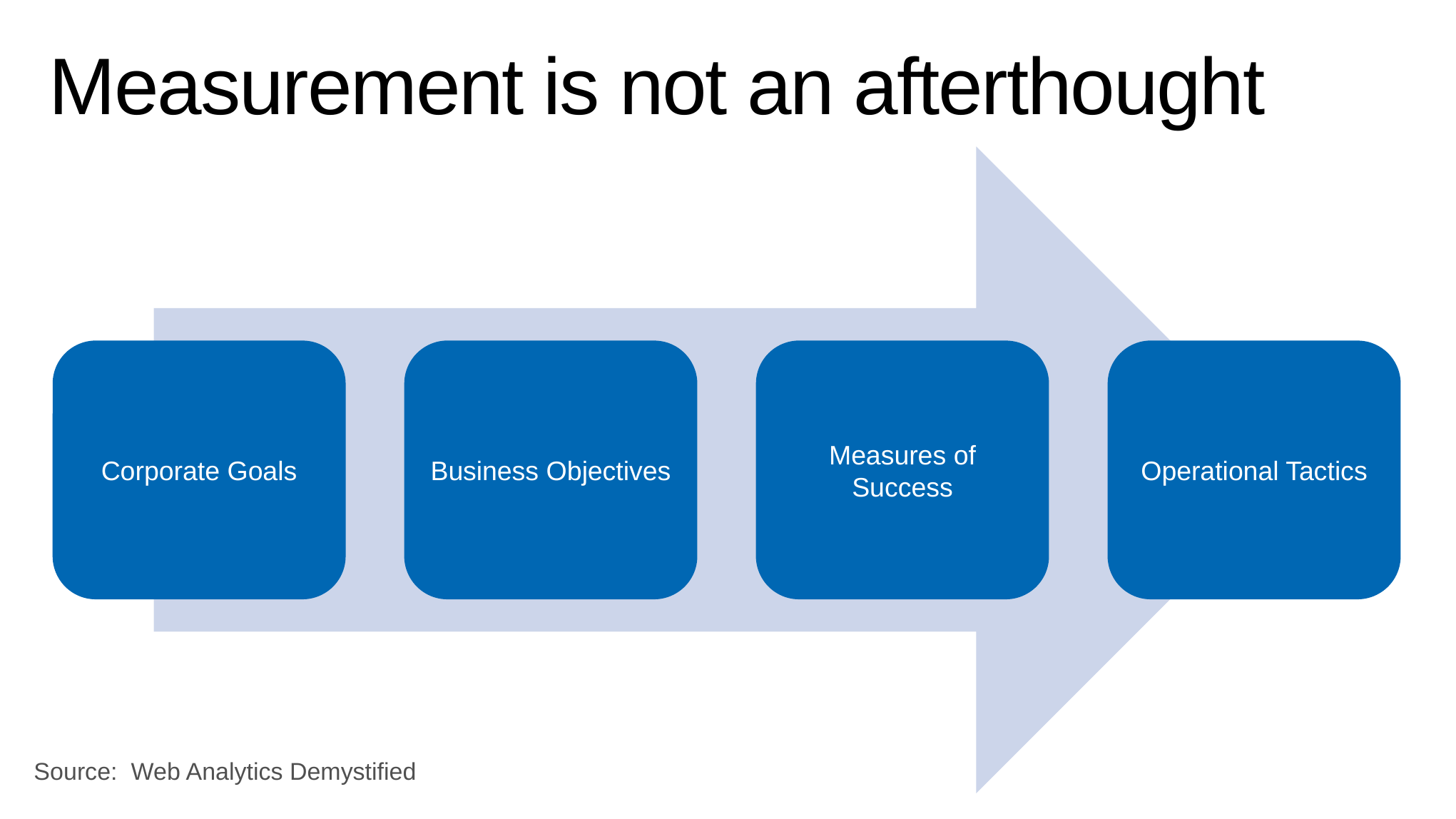

# Measurement is not an afterthought
Corporate Goals
Business Objectives
Measures of Success
Operational Tactics
Source:  Web Analytics Demystified